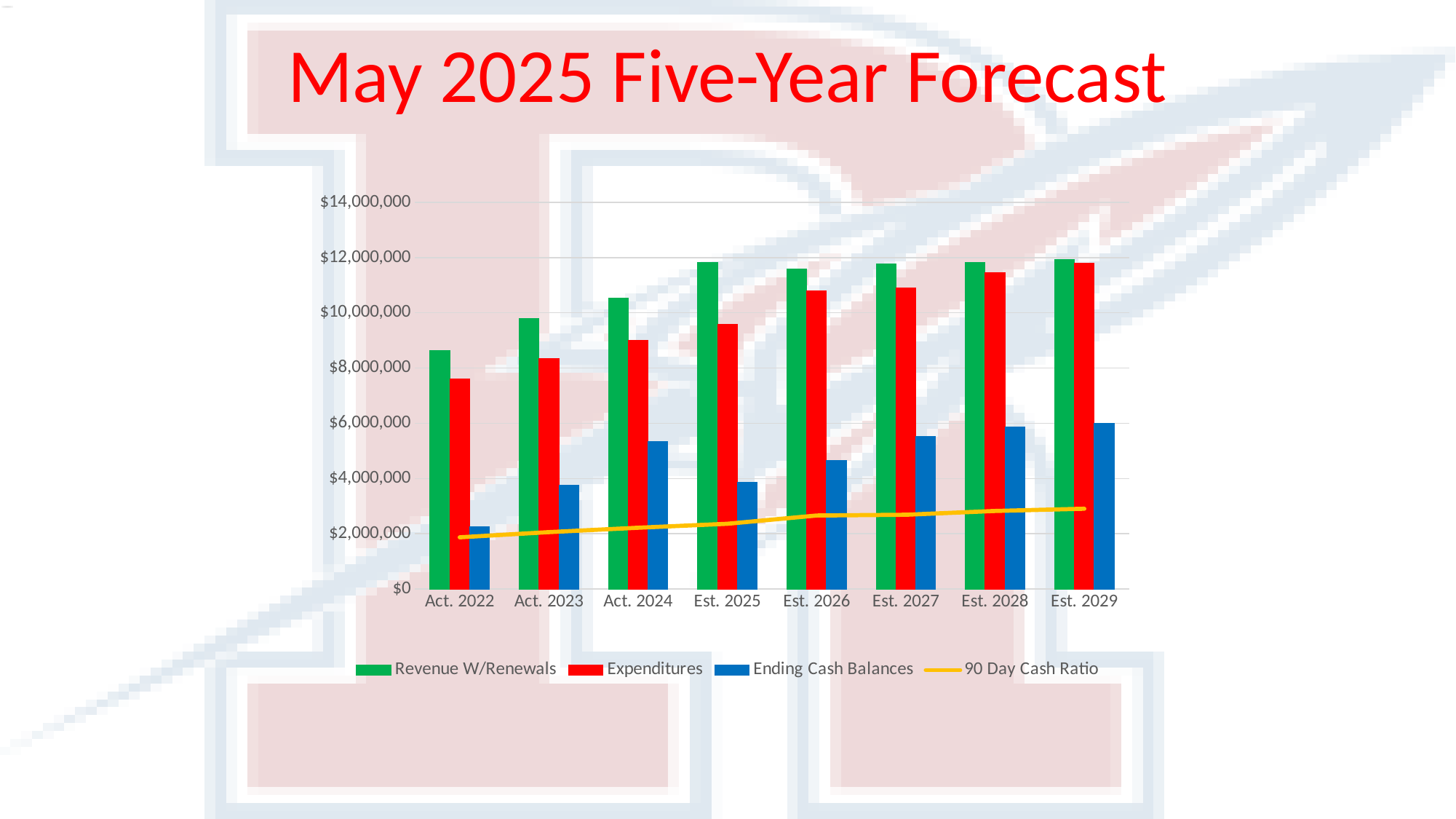

# May 2025 Five-Year Forecast

### Chart

| Category | Revenue W/Renewals | Expenditures | Ending Cash Balances | 90 Day Cash Ratio |
|---|---|---|---|---|
| Act. 2022 | 8626682.0 | 7594657.0 | 2256655.0 | 1872655.1506849315 |
| Act. 2023 | 9784927.0 | 8356667.0 | 3752801.0 | 2060548.0273972603 |
| Act. 2024 | 10536305.0 | 8999168.0 | 5333101.0 | 2218972.9315068494 |
| Est. 2025 | 11829750.83 | 9583727.45 | 3863113.380000001 | 2363110.8780821916 |
| Est. 2026 | 11572071.87 | 10792129.1376 | 4643056.112400001 | 2661072.938038356 |
| Est. 2027 | 11776196.87 | 10904965.924352 | 5514287.058048001 | 2688895.7073744657 |
| Est. 2028 | 11810588.469999999 | 11459812.73963904 | 5865062.788408959 | 2825707.2508699005 |
| Est. 2029 | 11934345.738 | 11791885.01723182 | 6007523.509177139 | 2907588.0864407225 |